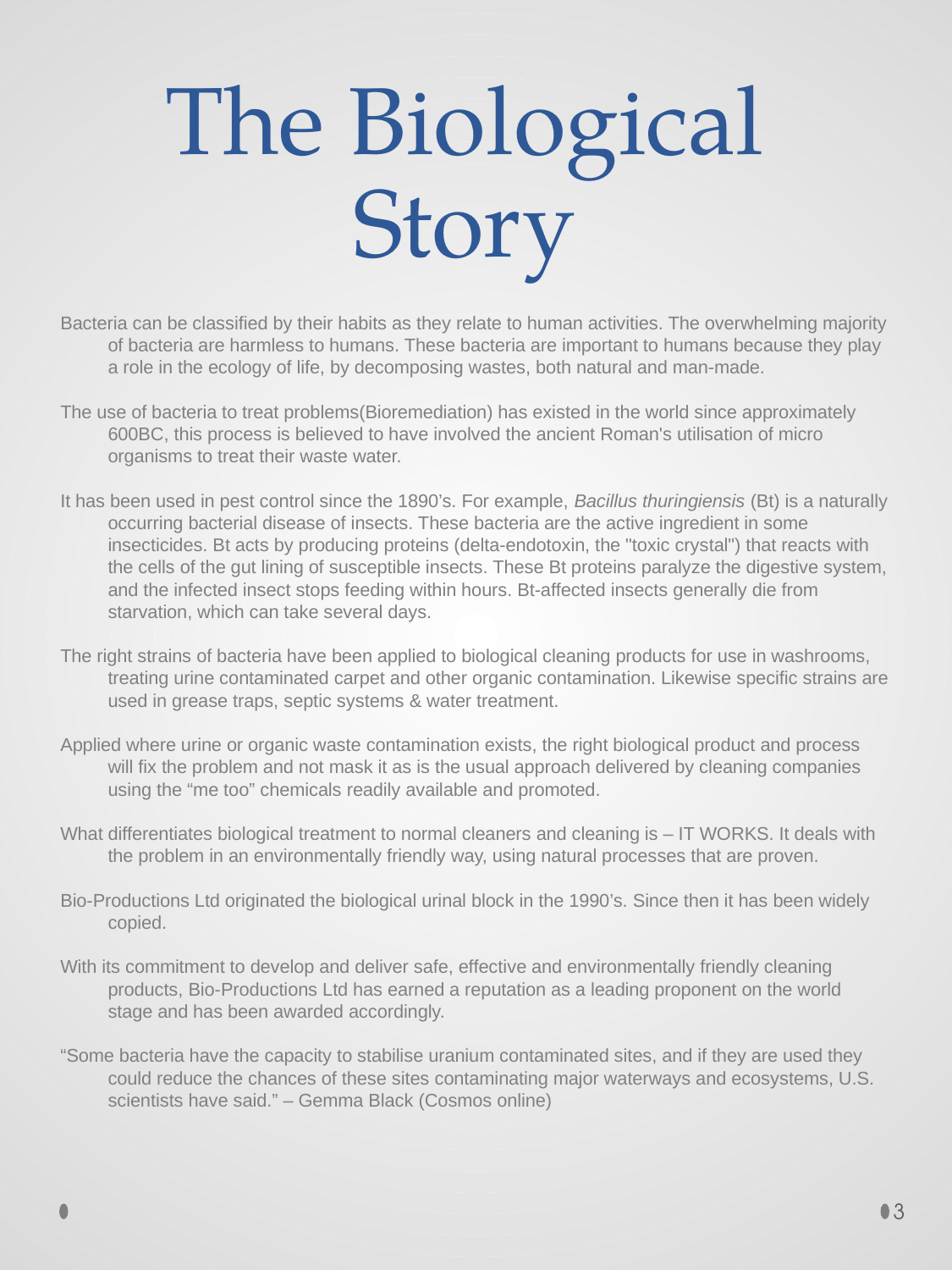

# The Biological Story
Bacteria can be classified by their habits as they relate to human activities. The overwhelming majority of bacteria are harmless to humans. These bacteria are important to humans because they play a role in the ecology of life, by decomposing wastes, both natural and man-made.

The use of bacteria to treat problems(Bioremediation) has existed in the world since approximately 600BC, this process is believed to have involved the ancient Roman's utilisation of micro organisms to treat their waste water.

It has been used in pest control since the 1890’s. For example, Bacillus thuringiensis (Bt) is a naturally occurring bacterial disease of insects. These bacteria are the active ingredient in some insecticides. Bt acts by producing proteins (delta-endotoxin, the "toxic crystal") that reacts with the cells of the gut lining of susceptible insects. These Bt proteins paralyze the digestive system, and the infected insect stops feeding within hours. Bt-affected insects generally die from starvation, which can take several days.

The right strains of bacteria have been applied to biological cleaning products for use in washrooms, treating urine contaminated carpet and other organic contamination. Likewise specific strains are used in grease traps, septic systems & water treatment.

Applied where urine or organic waste contamination exists, the right biological product and process will fix the problem and not mask it as is the usual approach delivered by cleaning companies using the “me too” chemicals readily available and promoted.

What differentiates biological treatment to normal cleaners and cleaning is – IT WORKS. It deals with the problem in an environmentally friendly way, using natural processes that are proven.

Bio-Productions Ltd originated the biological urinal block in the 1990’s. Since then it has been widely copied.

With its commitment to develop and deliver safe, effective and environmentally friendly cleaning products, Bio-Productions Ltd has earned a reputation as a leading proponent on the world stage and has been awarded accordingly.

“Some bacteria have the capacity to stabilise uranium contaminated sites, and if they are used they could reduce the chances of these sites contaminating major waterways and ecosystems, U.S. scientists have said.” – Gemma Black (Cosmos online)
3